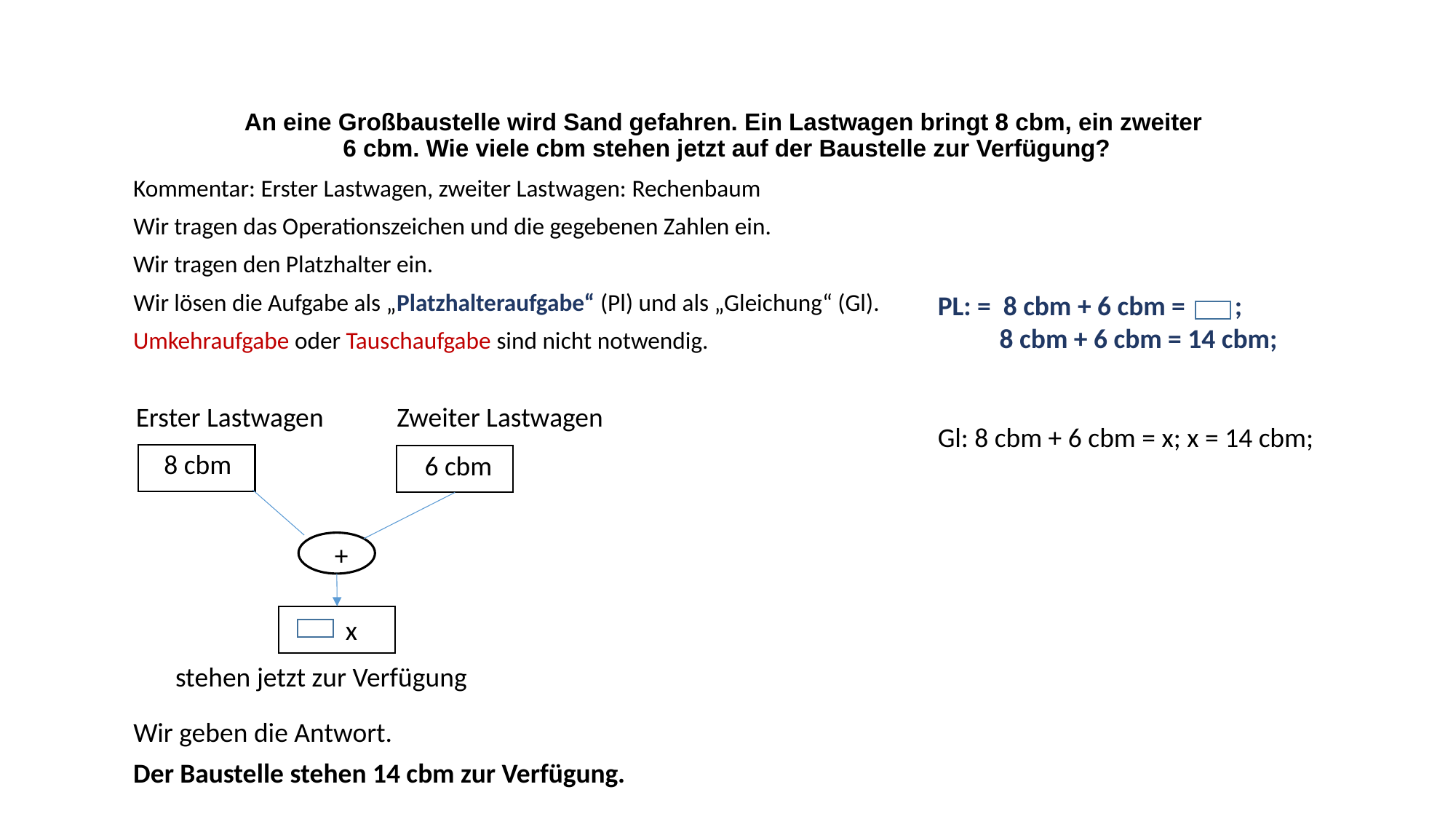

# An eine Großbaustelle wird Sand gefahren. Ein Lastwagen bringt 8 cbm, ein zweiter 6 cbm. Wie viele cbm stehen jetzt auf der Baustelle zur Verfügung?
Kommentar: Erster Lastwagen, zweiter Lastwagen: Rechenbaum
Wir tragen das Operationszeichen und die gegebenen Zahlen ein.
Wir tragen den Platzhalter ein.
Wir lösen die Aufgabe als „Platzhalteraufgabe“ (Pl) und als „Gleichung“ (Gl).
PL: =  8 cbm + 6 cbm =        ;
          8 cbm + 6 cbm = 14 cbm;

Umkehraufgabe oder Tauschaufgabe sind nicht notwendig.

 Erster Lastwagen
Zweiter Lastwagen
Gl: 8 cbm + 6 cbm = x; x = 14 cbm;
8 cbm
6 cbm

+

x

 stehen jetzt zur Verfügung
Wir geben die Antwort.
Der Baustelle stehen 14 cbm zur Verfügung.